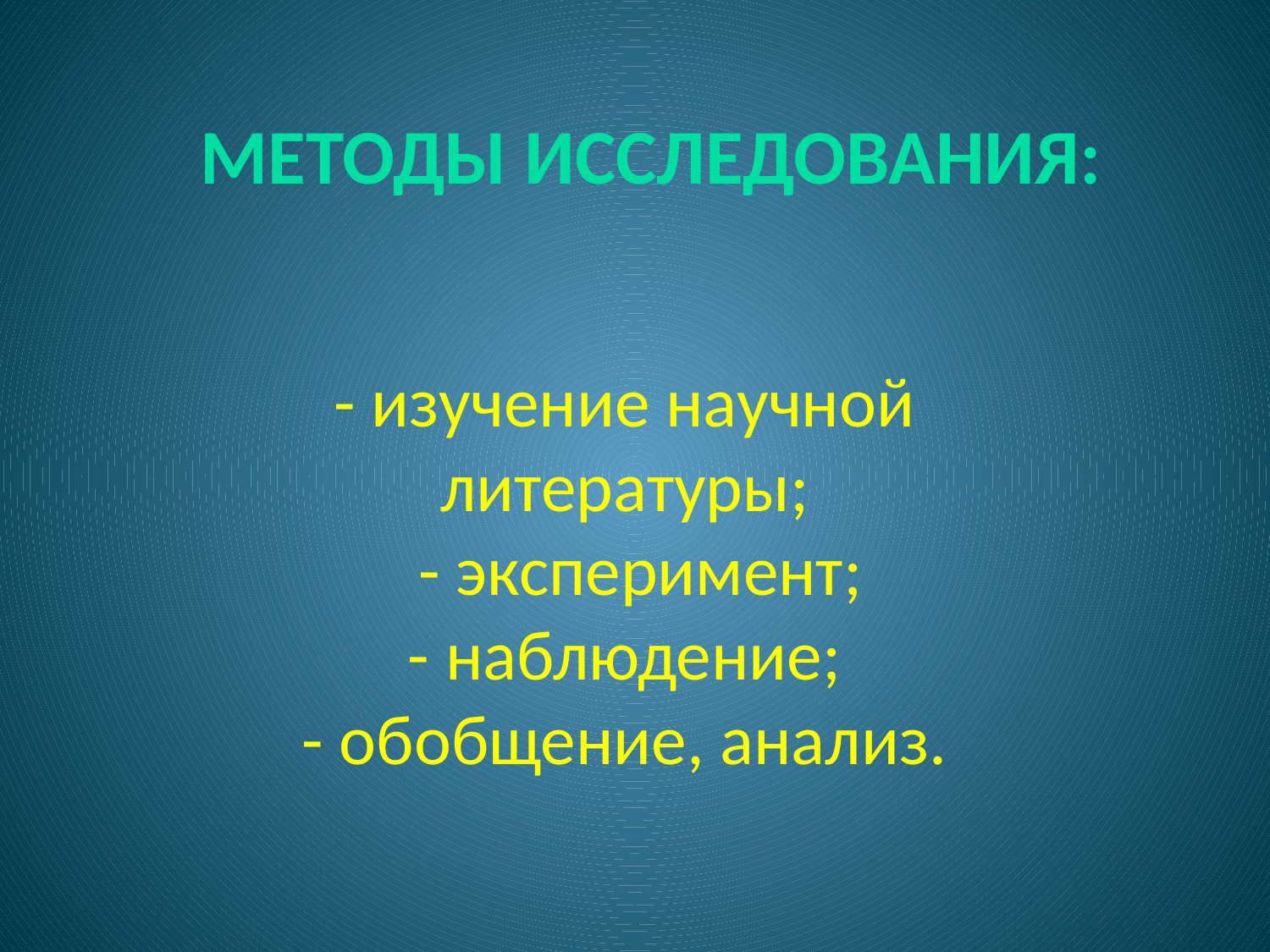

Методы исследования:

  - изучение научной   литературы;
  - эксперимент;
- наблюдение;
- обобщение, анализ.